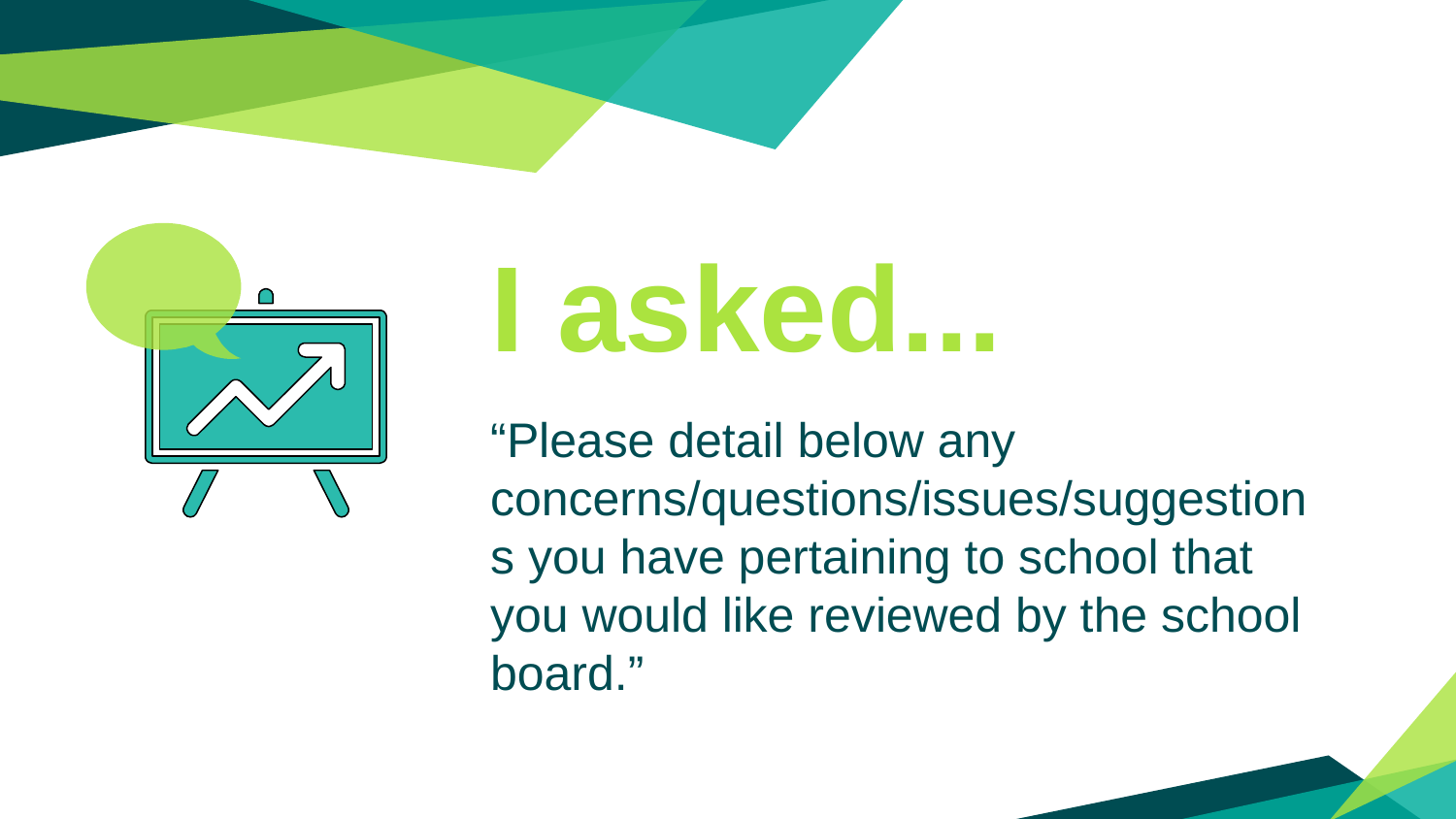

I asked...

“Please detail below any concerns/questions/issues/suggestions you have pertaining to school that you would like reviewed by the school board.”